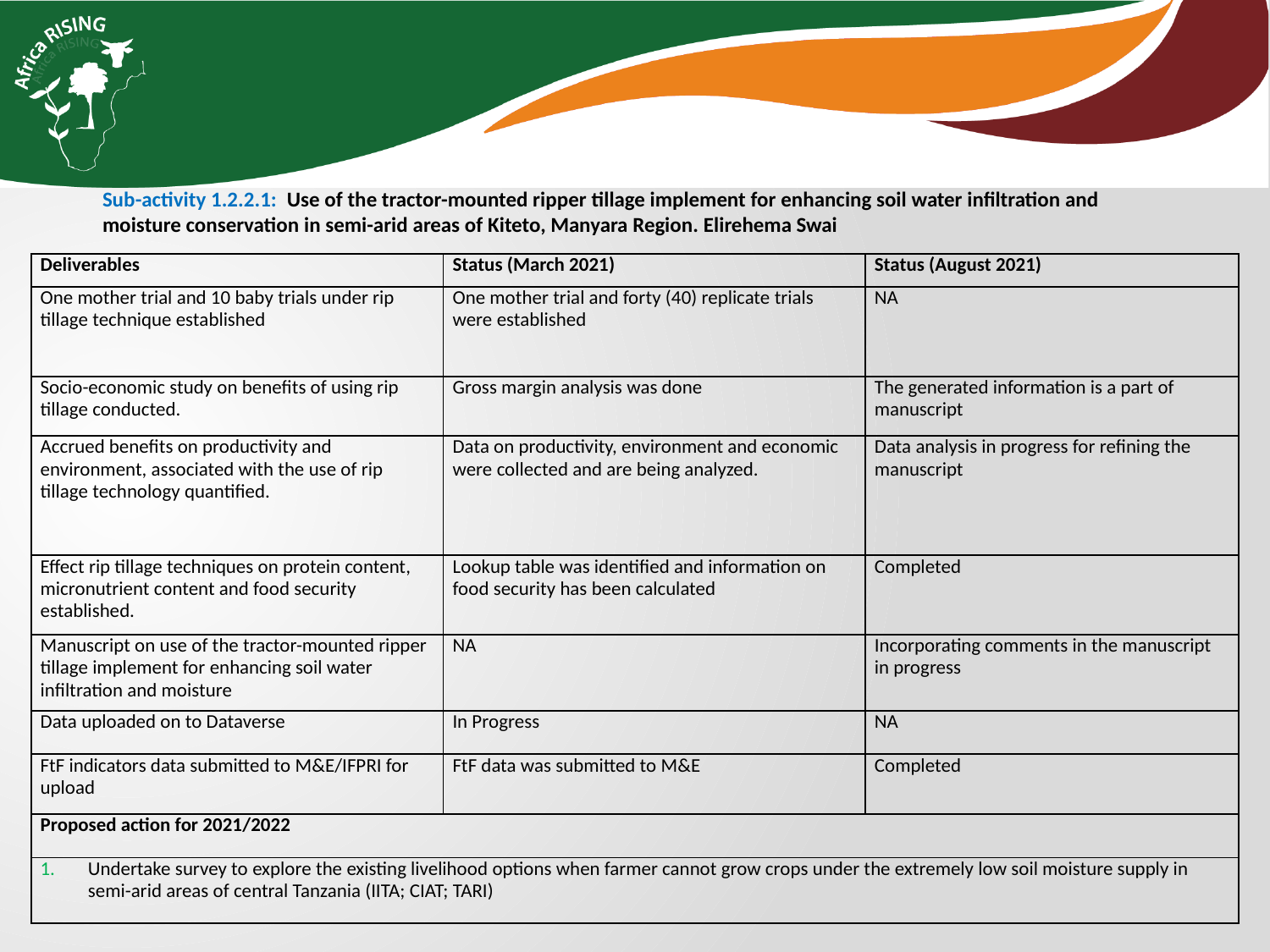

Sub-activity 1.2.2.1:  Use of the tractor-mounted ripper tillage implement for enhancing soil water infiltration and moisture conservation in semi-arid areas of Kiteto, Manyara Region. Elirehema Swai

| Deliverables | Status (March 2021) | Status (August 2021) |
| --- | --- | --- |
| One mother trial and 10 baby trials under rip tillage technique established | One mother trial and forty (40) replicate trials were established | NA |
| Socio-economic study on benefits of using rip tillage conducted. | Gross margin analysis was done | The generated information is a part of manuscript |
| Accrued benefits on productivity and environment, associated with the use of rip tillage technology quantified. | Data on productivity, environment and economic were collected and are being analyzed. | Data analysis in progress for refining the manuscript |
| Effect rip tillage techniques on protein content, micronutrient content and food security established. | Lookup table was identified and information on food security has been calculated | Completed |
| Manuscript on use of the tractor-mounted ripper tillage implement for enhancing soil water infiltration and moisture | NA | Incorporating comments in the manuscript in progress |
| Data uploaded on to Dataverse | In Progress | NA |
| FtF indicators data submitted to M&E/IFPRI for upload | FtF data was submitted to M&E | Completed |
| Proposed action for 2021/2022 |  |  |
| Undertake survey to explore the existing livelihood options when farmer cannot grow crops under the extremely low soil moisture supply in semi-arid areas of central Tanzania (IITA; CIAT; TARI) |  |  |